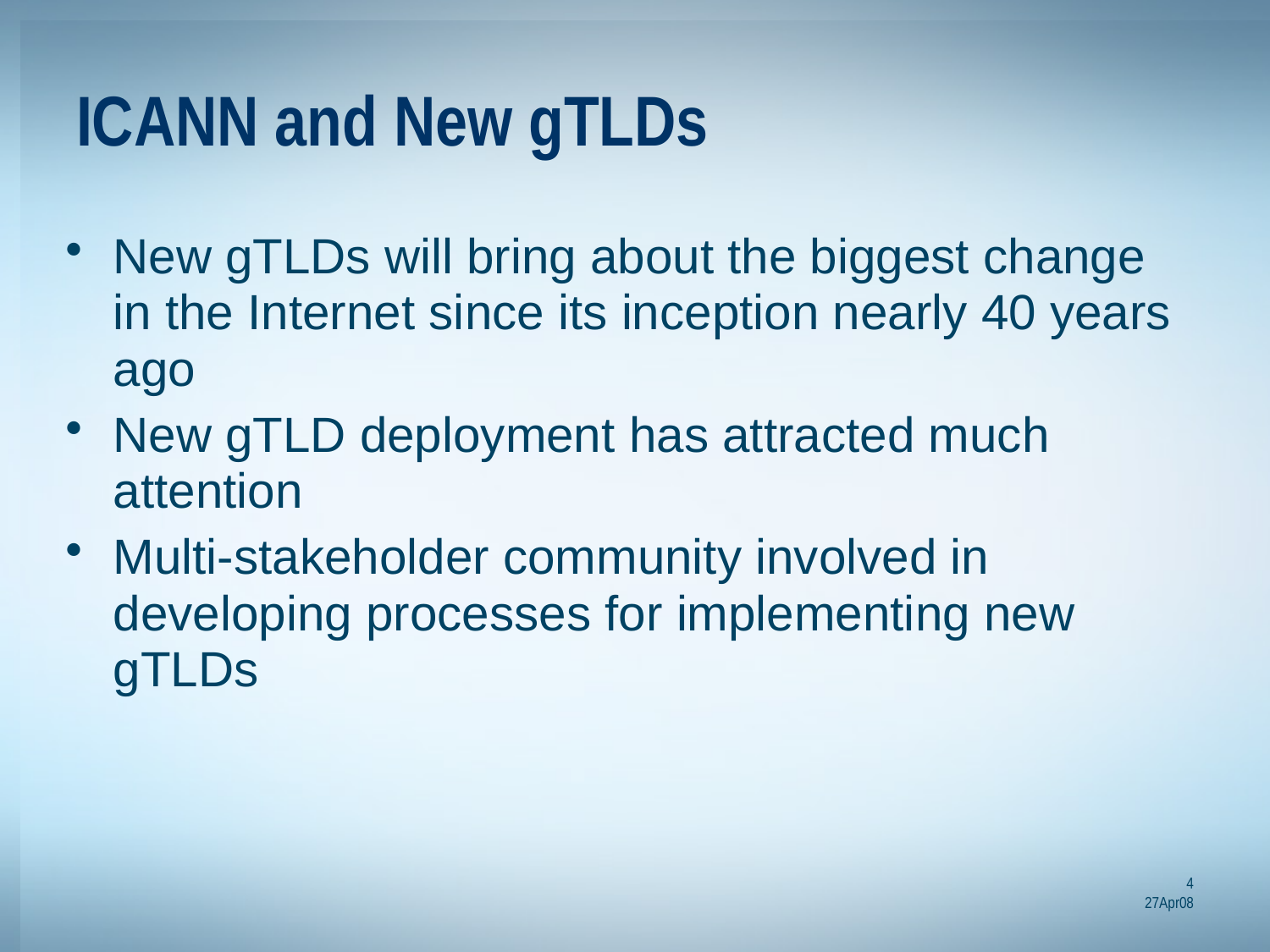

# ICANN and New gTLDs
New gTLDs will bring about the biggest change in the Internet since its inception nearly 40 years ago
New gTLD deployment has attracted much attention
Multi-stakeholder community involved in developing processes for implementing new gTLDs

4
 27Apr08